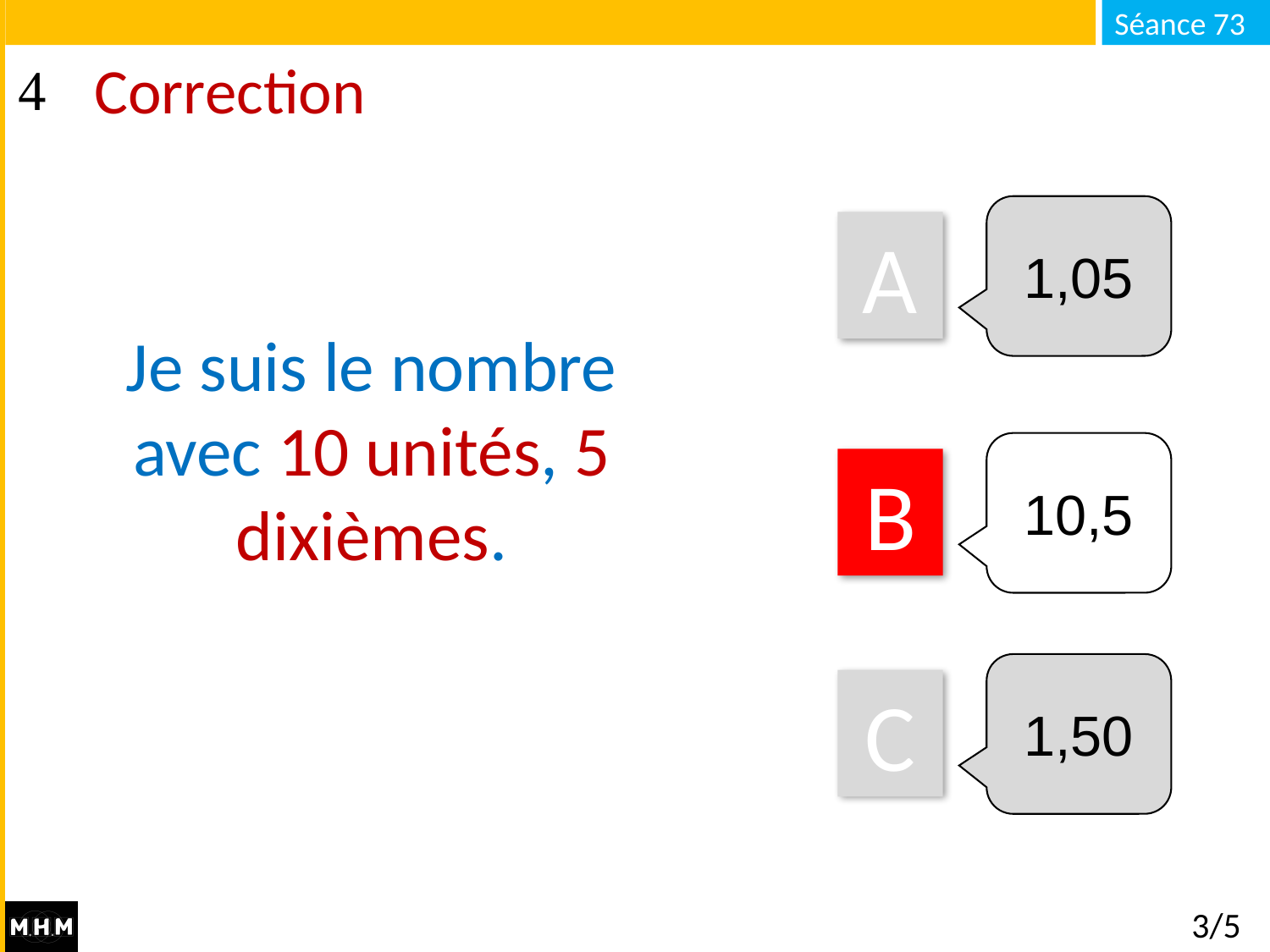

# Correction
1,05
A
Je suis le nombre avec 10 unités, 5 dixièmes.
10,5
B
1,50
C
3/5